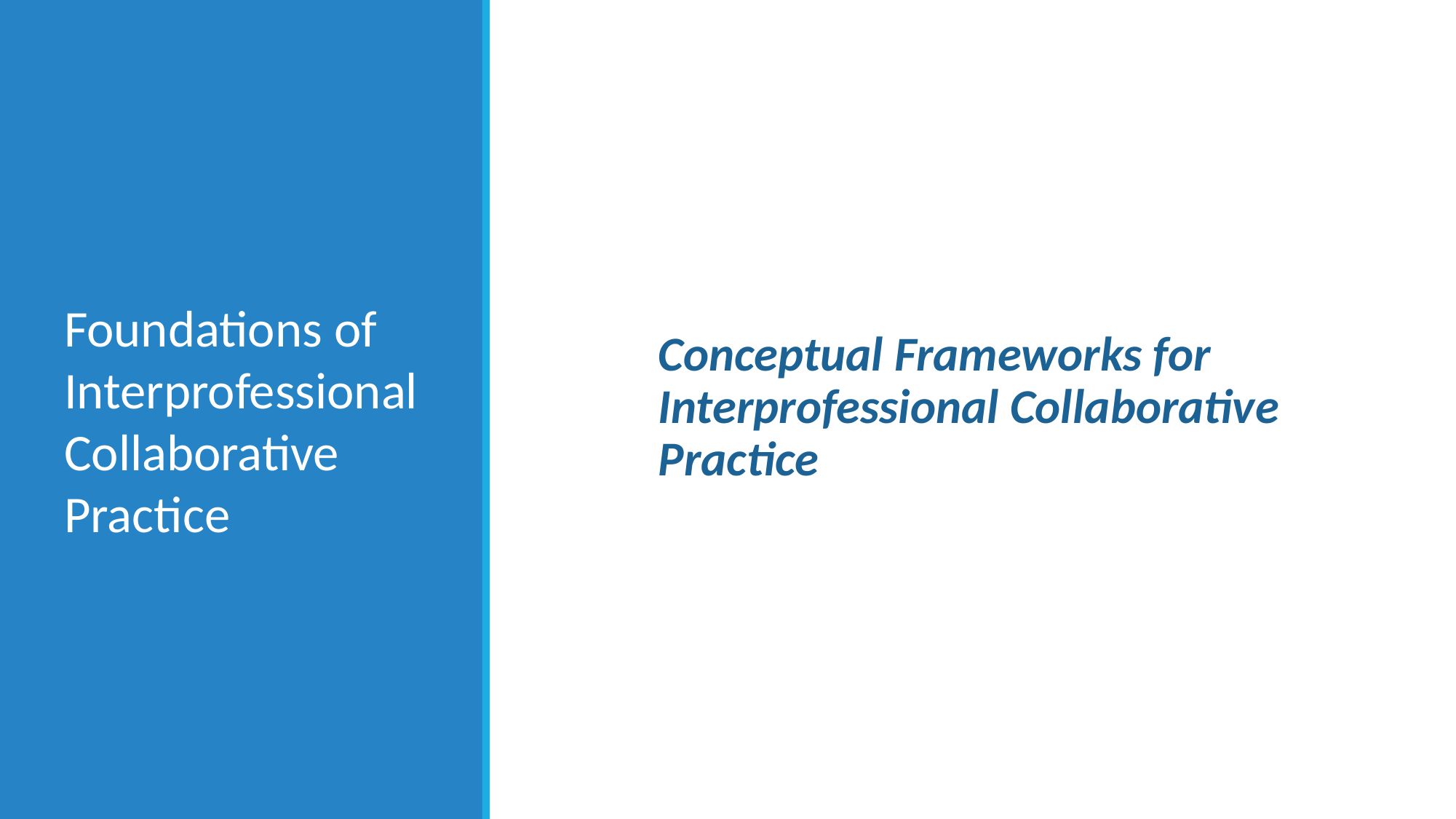

Conceptual Frameworks for Interprofessional Collaborative Practice
# Foundations of Interprofessional Collaborative Practice